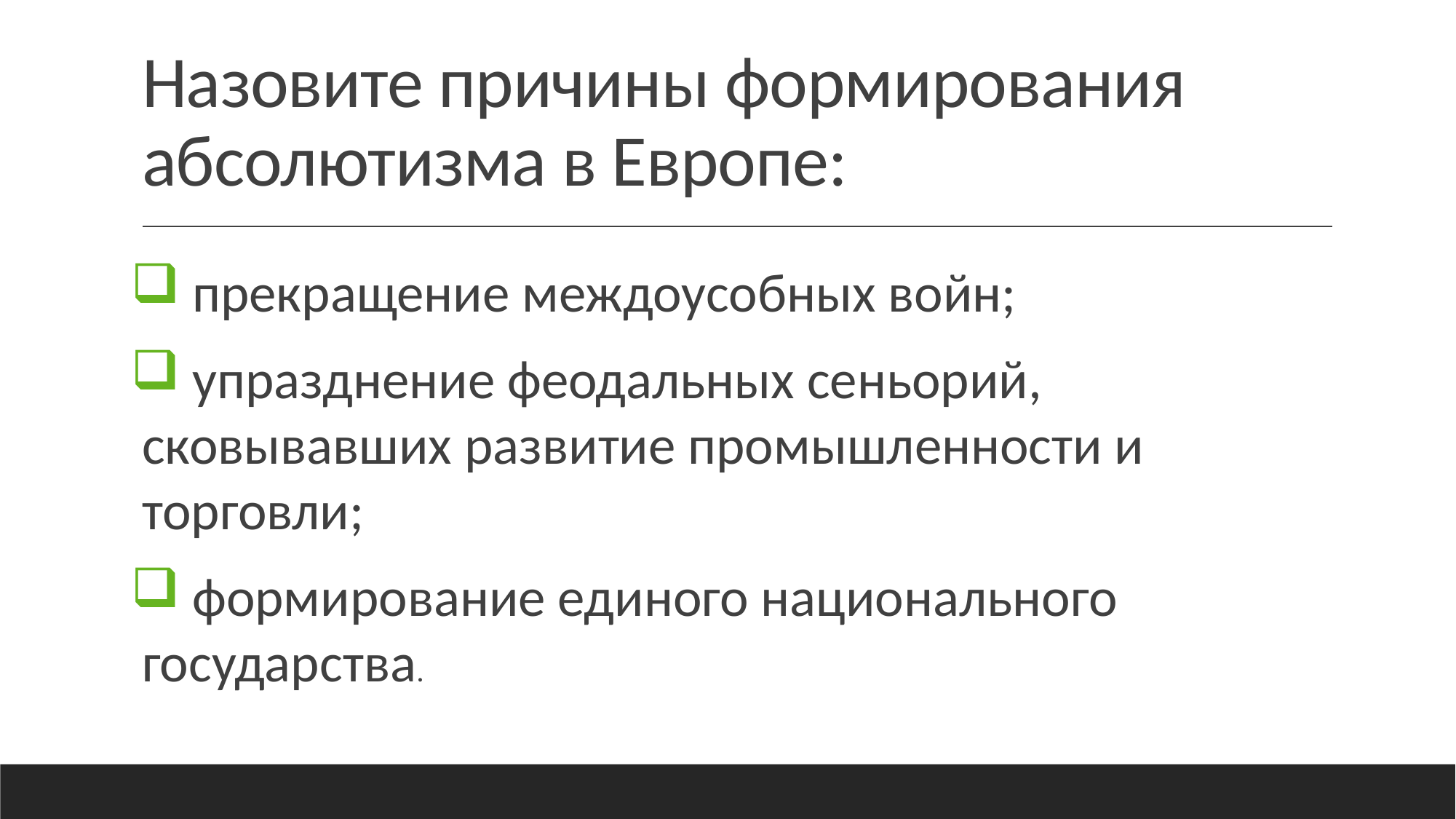

# Назовите причины формирования абсолютизма в Европе:
 прекращение междоусобных войн;
 упразднение феодальных сеньорий, сковывавших развитие промышленности и торговли;
 формирование единого национального государства.